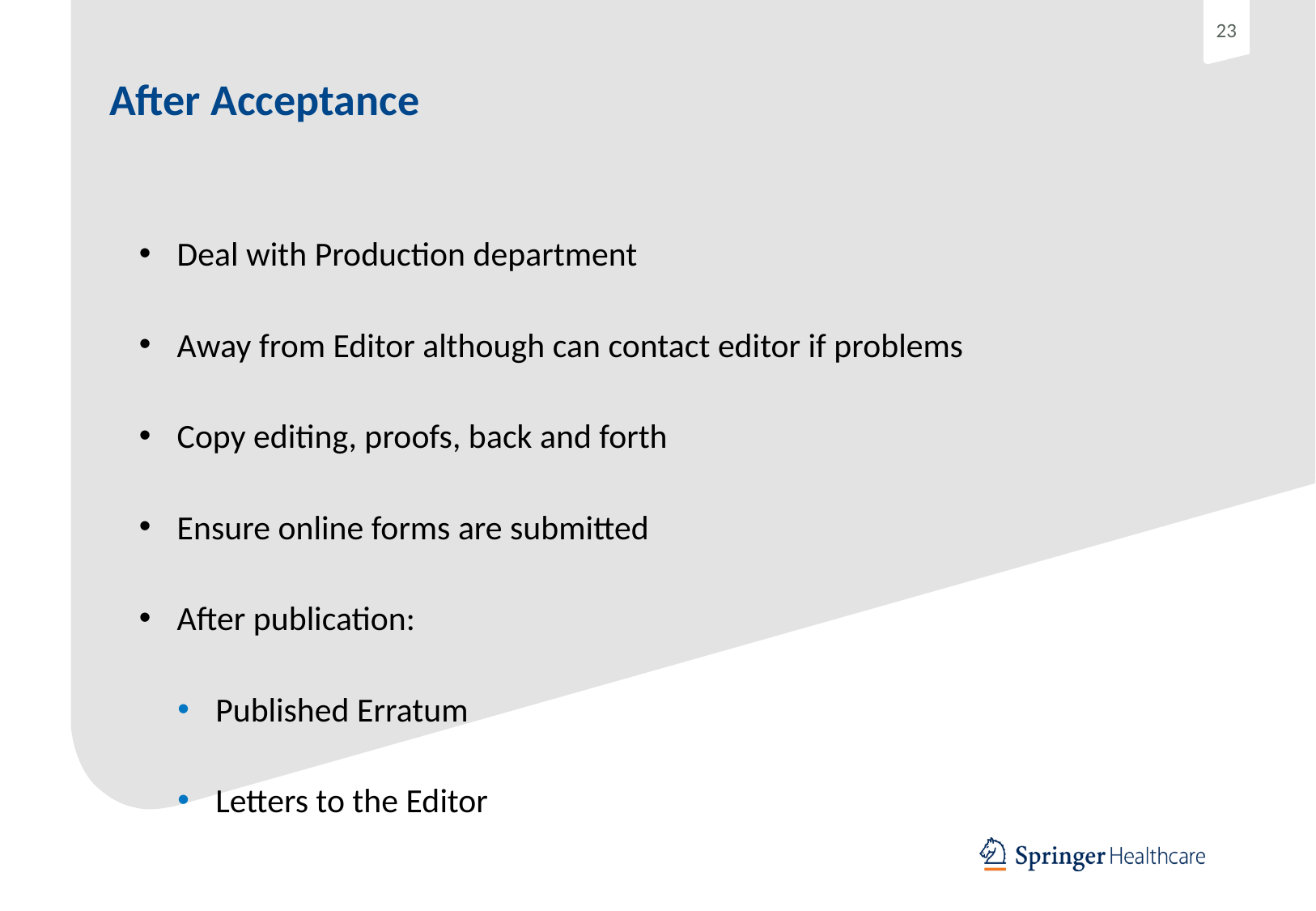

# After Acceptance

Deal with Production department
Away from Editor although can contact editor if problems
Copy editing, proofs, back and forth
Ensure online forms are submitted
After publication:
Published Erratum
Letters to the Editor